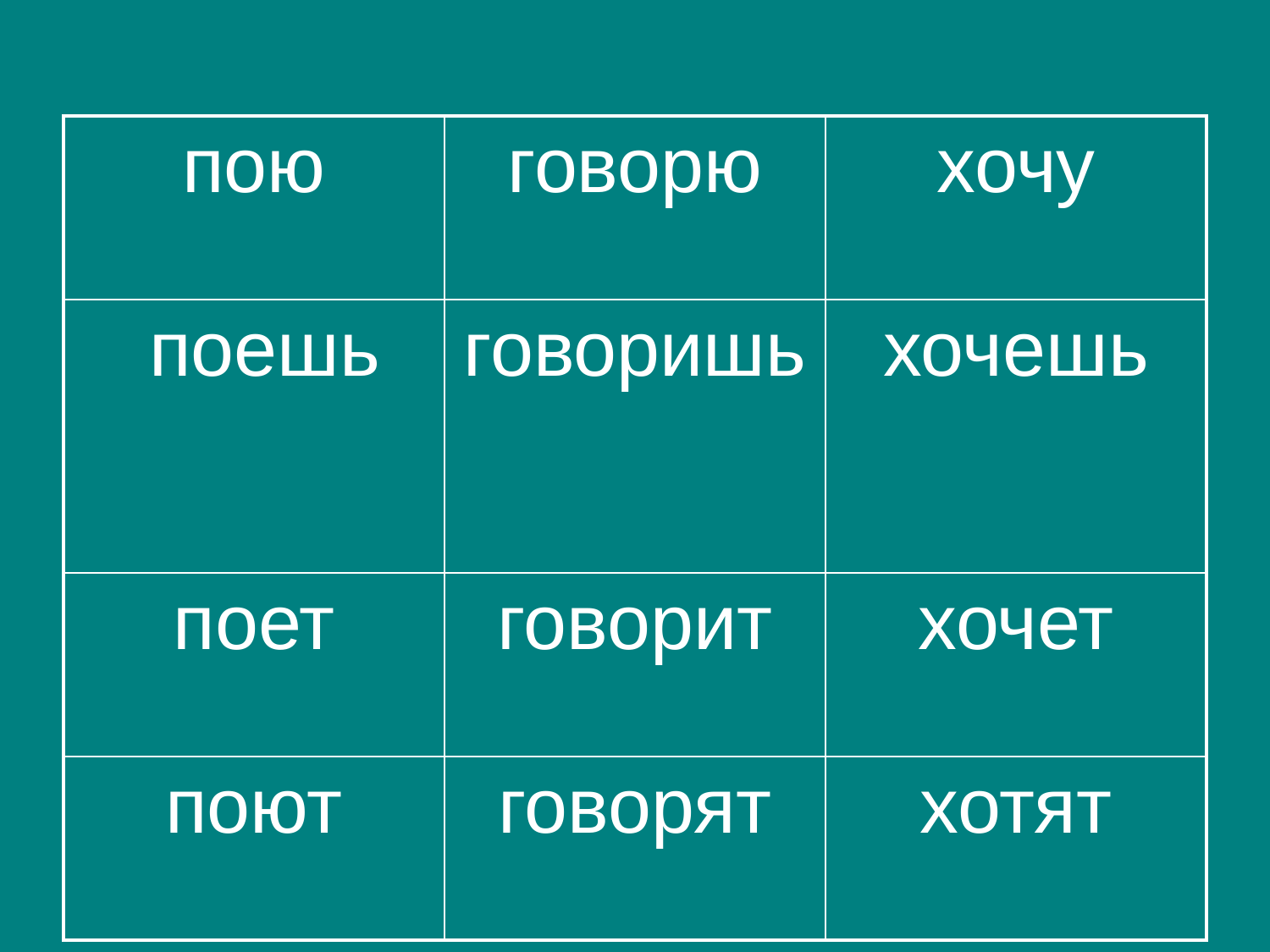

#
| пою | говорю | хочу |
| --- | --- | --- |
| поешь | говоришь | хочешь |
| поет | говорит | хочет |
| поют | говорят | хотят |